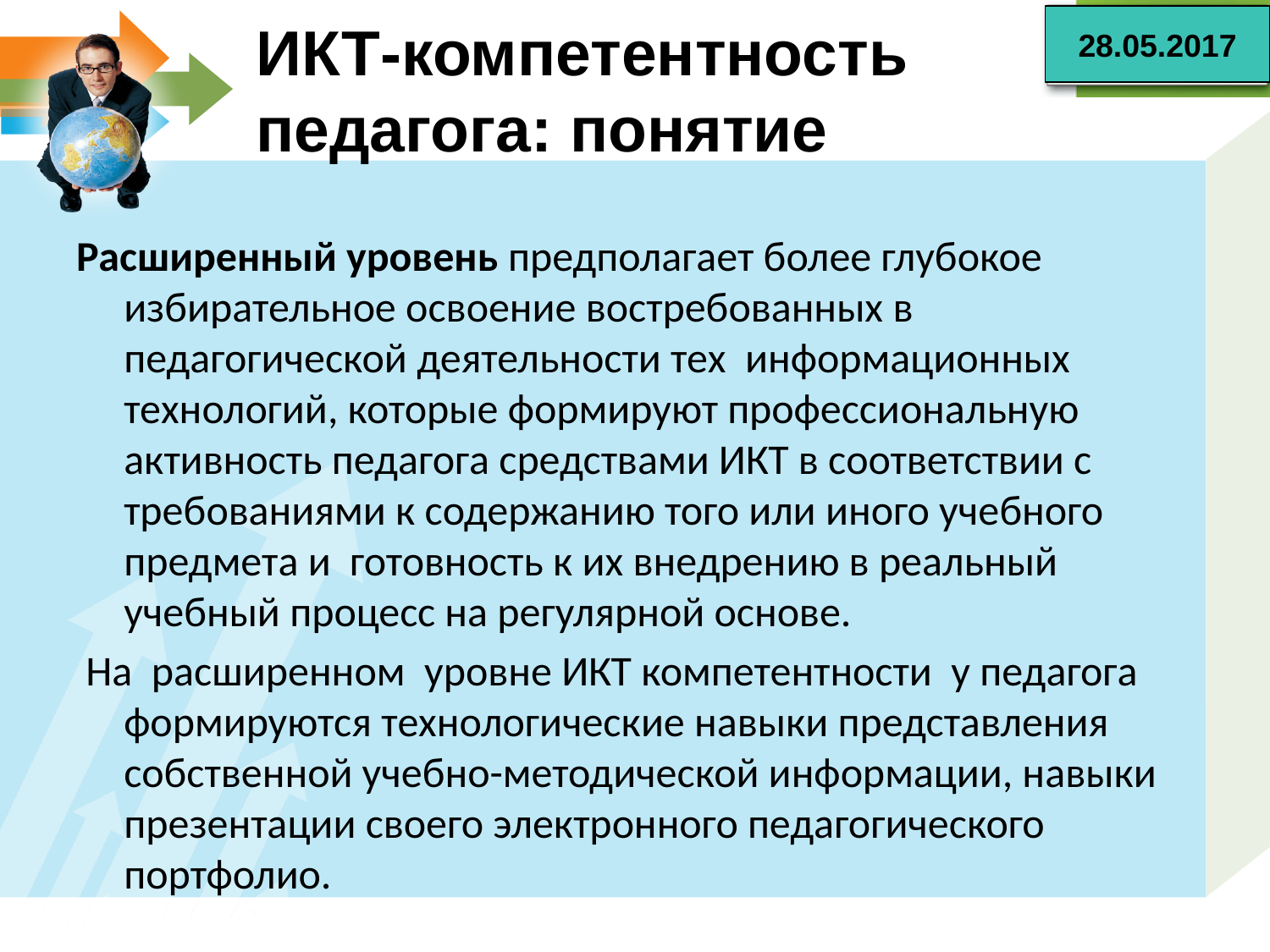

28.05.2017
# ИКТ-компетентность педагога: понятие
Расширенный уровень предполагает более глубокое избирательное освоение востребованных в педагогической деятельности тех  информационных  технологий, которые формируют профессиональную активность педагога средствами ИКТ в соответствии с требованиями к содержанию того или иного учебного предмета и  готовность к их внедрению в реальный учебный процесс на регулярной основе.
 На  расширенном  уровне ИКТ компетентности  у педагога формируются технологические навыки представления собственной учебно-методической информации, навыки презентации своего электронного педагогического портфолио.